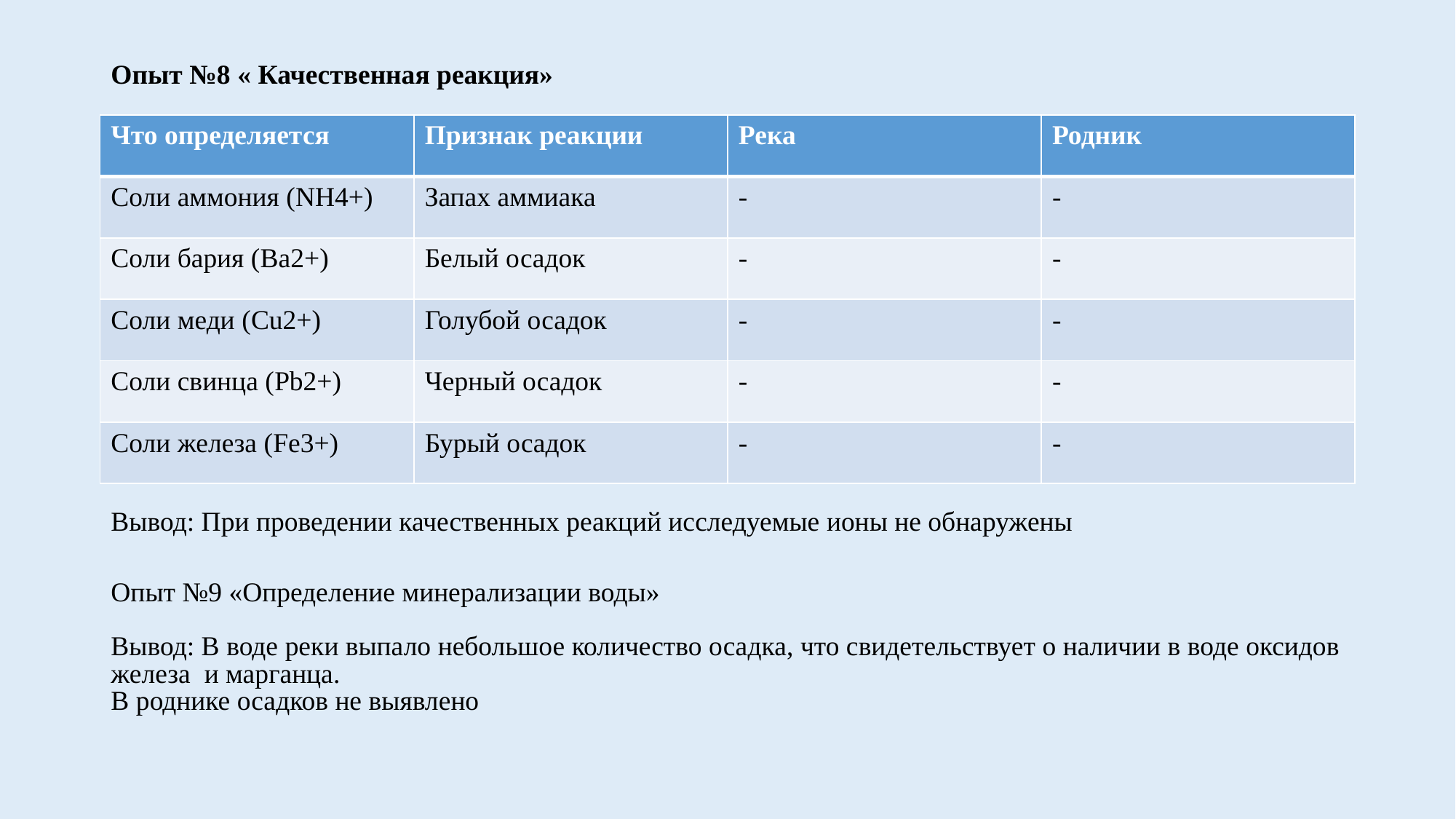

# Опыт №8 « Качественная реакция»
| Что определяется | Признак реакции | Река | Родник |
| --- | --- | --- | --- |
| Соли аммония (NH4+) | Запах аммиака | - | - |
| Соли бария (Ba2+) | Белый осадок | - | - |
| Соли меди (Cu2+) | Голубой осадок | - | - |
| Соли свинца (Pb2+) | Черный осадок | - | - |
| Соли железа (Fe3+) | Бурый осадок | - | - |
Вывод: При проведении качественных реакций исследуемые ионы не обнаружены
Опыт №9 «Определение минерализации воды»

Вывод: В воде реки выпало небольшое количество осадка, что свидетельствует о наличии в воде оксидов железа  и марганца.
В роднике осадков не выявлено